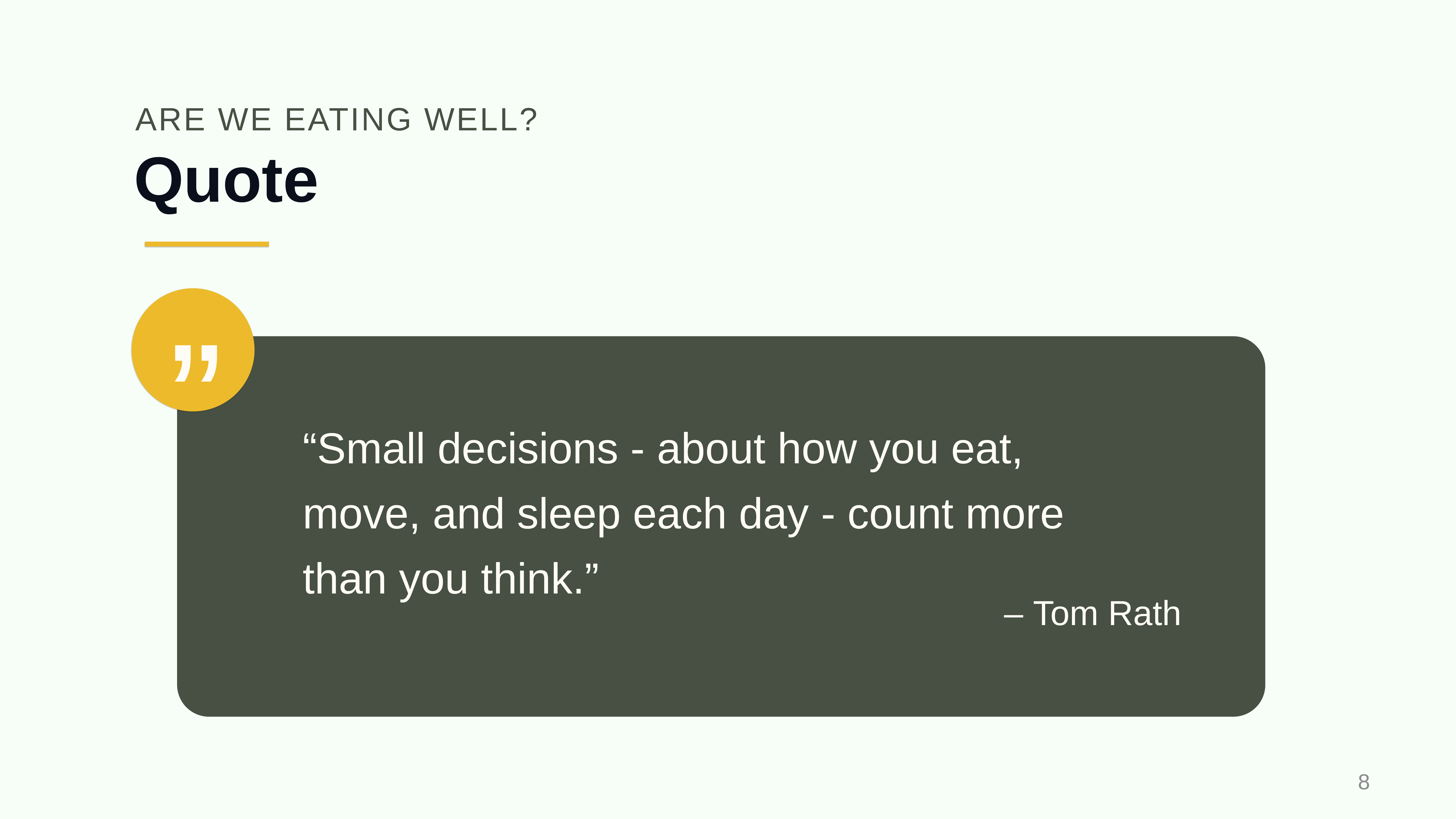

ARE WE EATING WELL?
# Quote

”

“Small decisions - about how you eat, move, and sleep each day - count more than you think.”
– Tom Rath
8